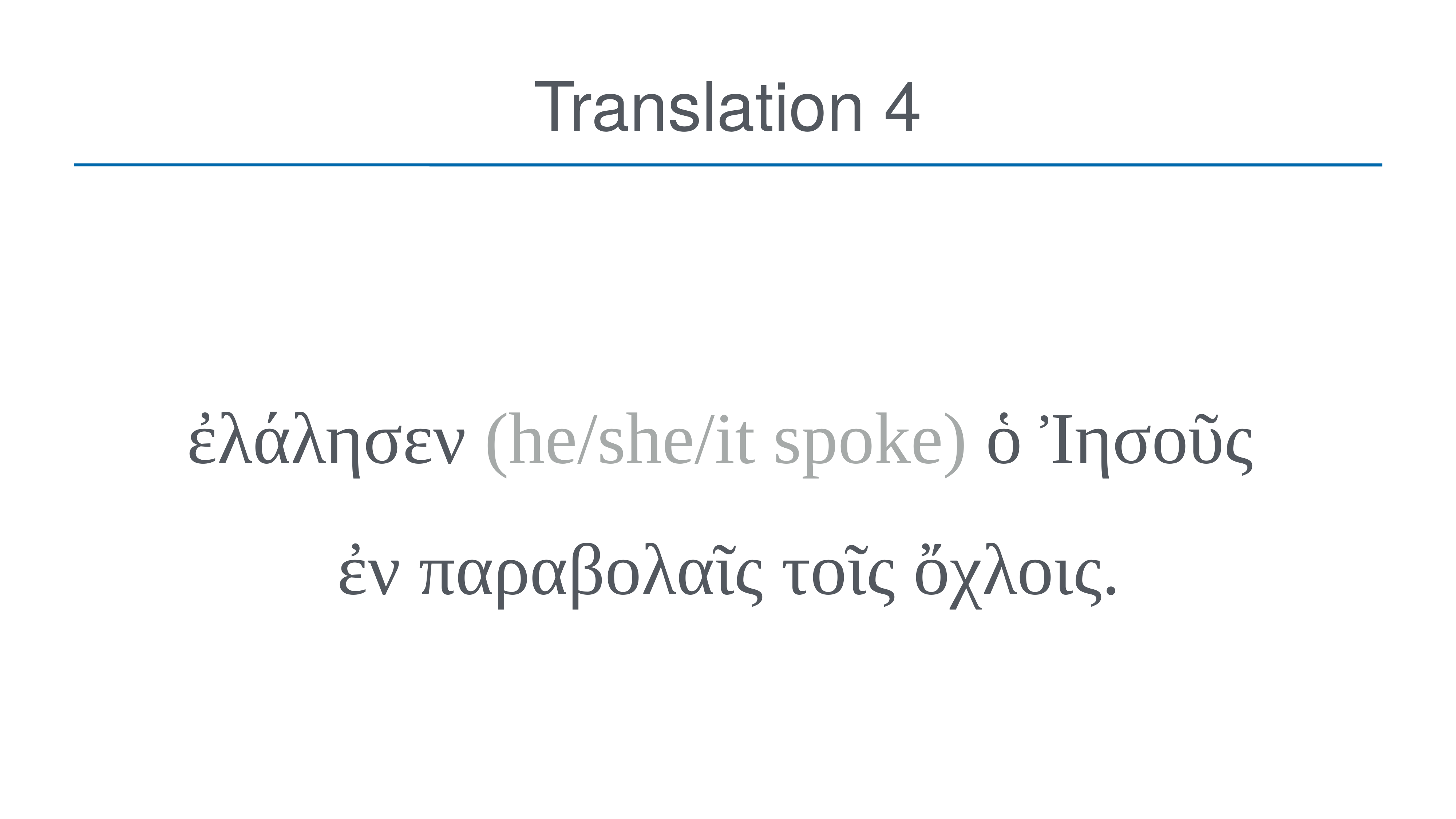

# Translation 4
ἐλάλησεν (he/she/it spoke) ὁ Ἰησοῦς
ἐν παραβολαῖς τοῖς ὄχλοις.